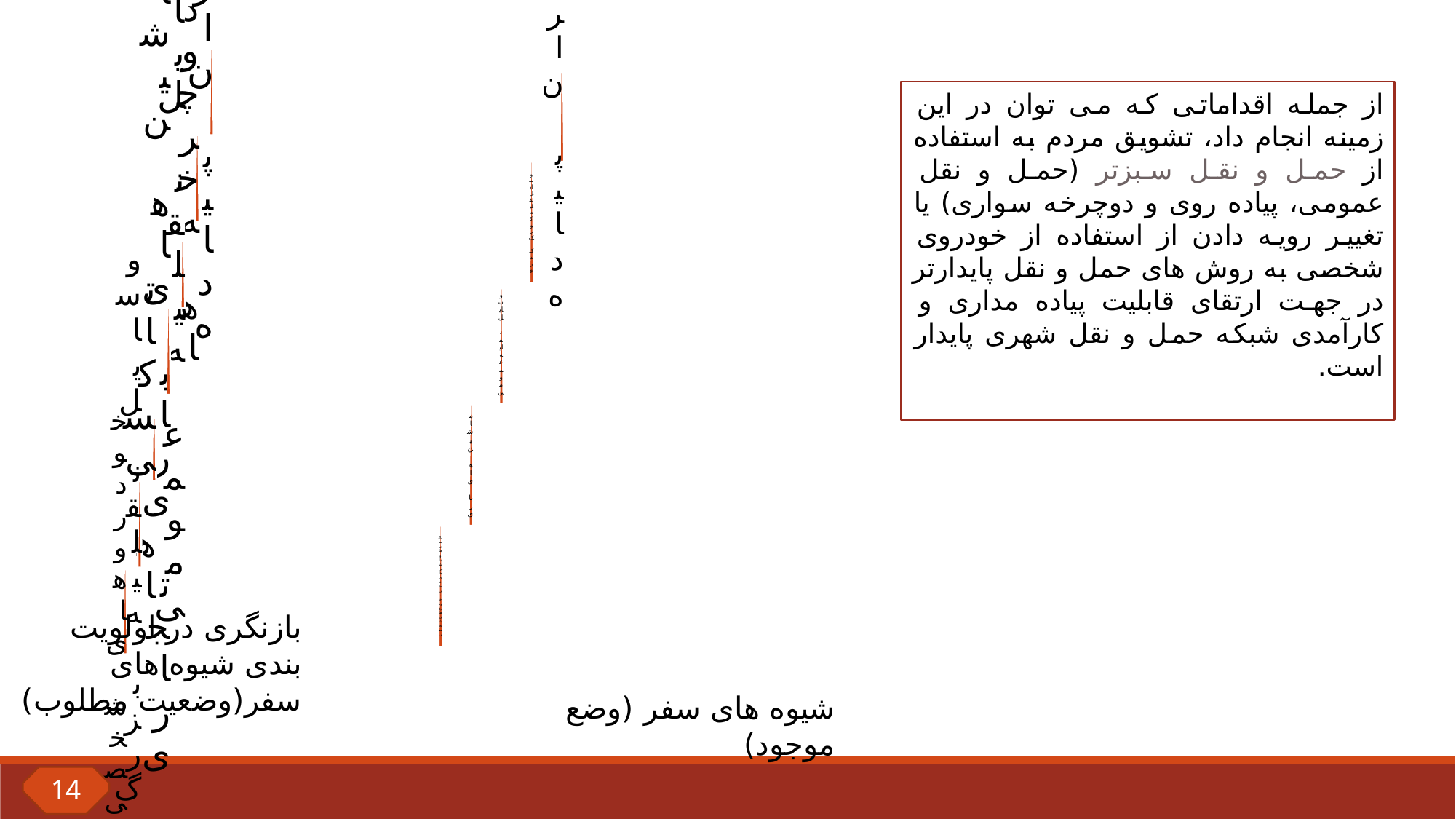

وسایل نقلیه کوچک کندرو
وسایل نقلیه عمومی
ماشین های باری
تاکسی ها و ماشین های خطی، خودروهای شخصی
وسایل نقلیه عمومی
خودروهای شخصی
تاکسی ها
از جمله اقداماتی که می توان در این زمینه انجام داد، تشویق مردم به استفاده از حمل و نقل سبزتر (حمل و نقل عمومی، پیاده روی و دوچرخه سواری) یا تغییر رویه دادن از استفاده از خودروی شخصی به روش های حمل و نقل پایدارتر در جهت ارتقای قابلیت پیاده مداری و کارآمدی شبکه حمل و نقل شهری پایدار است.

بازنگری در اولویت بندی شیوه های سفر(وضعیت مطلوب)
شیوه های سفر (وضع موجود)
14